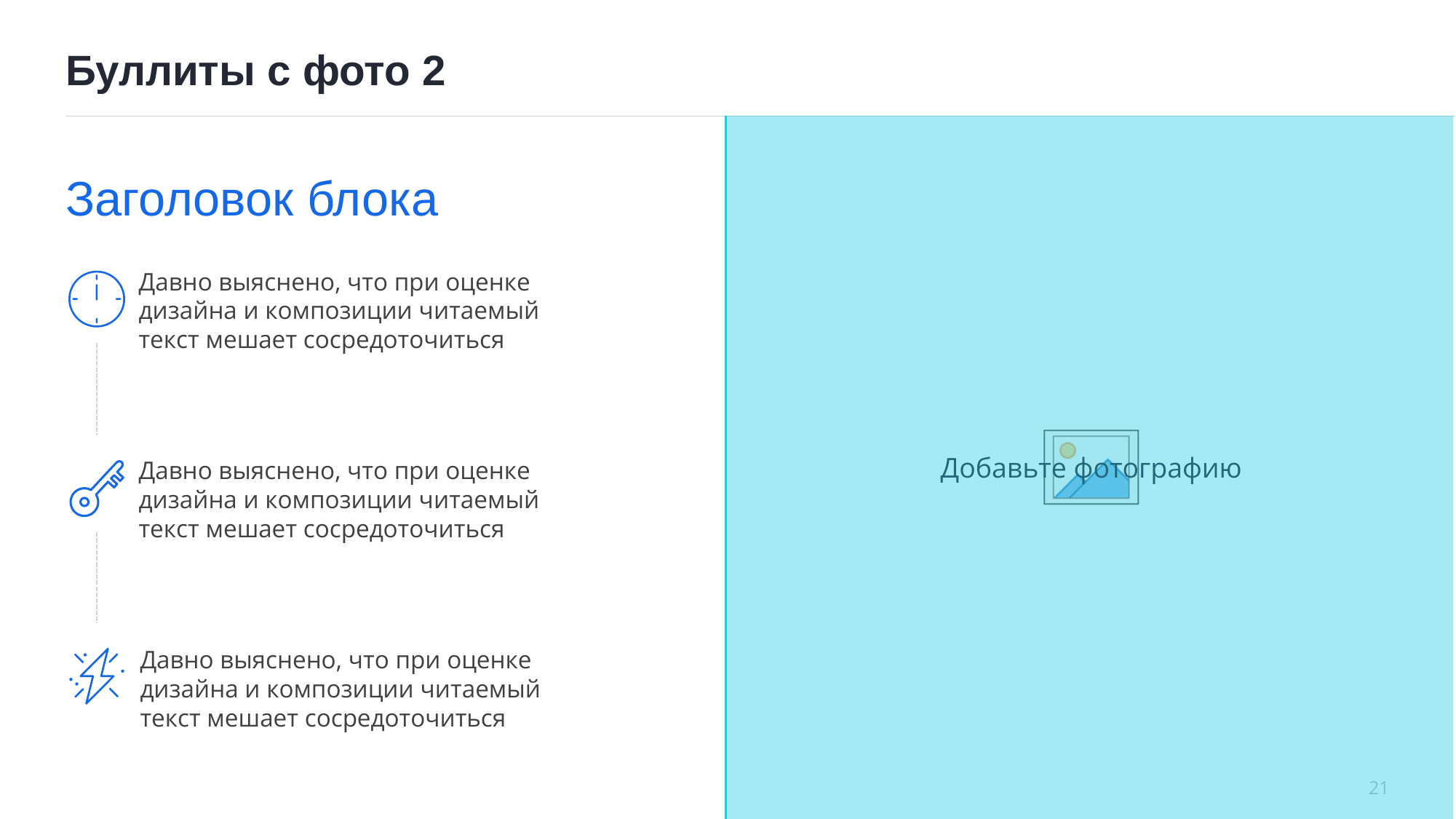

# Буллиты с фото 2

Заголовок блока
Давно выяснено, что при оценке дизайна и композиции читаемый текст мешает сосредоточиться

Давно выяснено, что при оценке дизайна и композиции читаемый текст мешает сосредоточиться

Давно выяснено, что при оценке дизайна и композиции читаемый текст мешает сосредоточиться

21